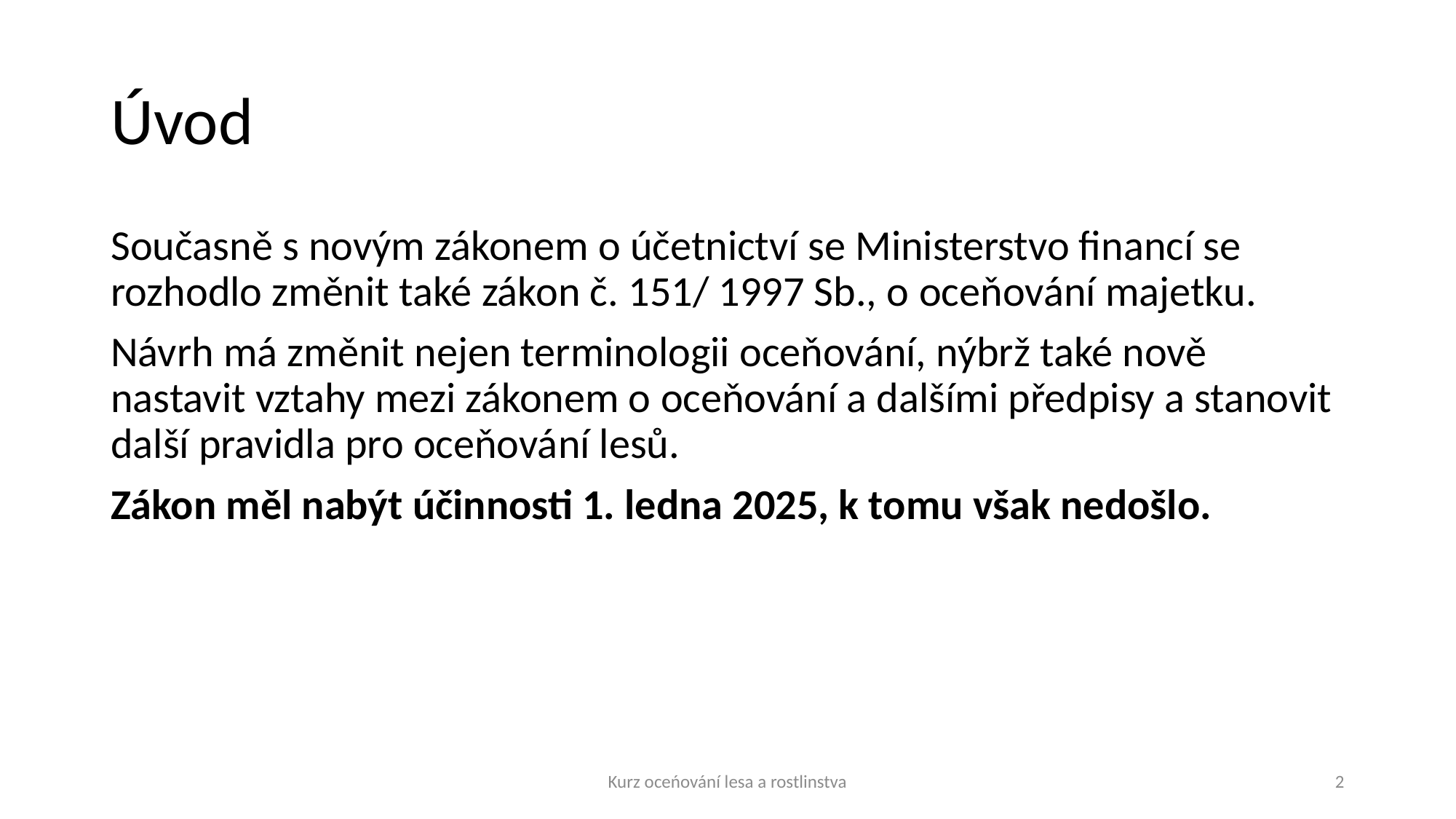

# Úvod
Současně s novým zákonem o účetnictví se Ministerstvo financí se rozhodlo změnit také zákon č. 151/ 1997 Sb., o oceňování majetku.
Návrh má změnit nejen terminologii oceňování, nýbrž také nově nastavit vztahy mezi zákonem o oceňování a dalšími předpisy a stanovit další pravidla pro oceňování lesů.
Zákon měl nabýt účinnosti 1. ledna 2025, k tomu však nedošlo.
Kurz oceńování lesa a rostlinstva
2